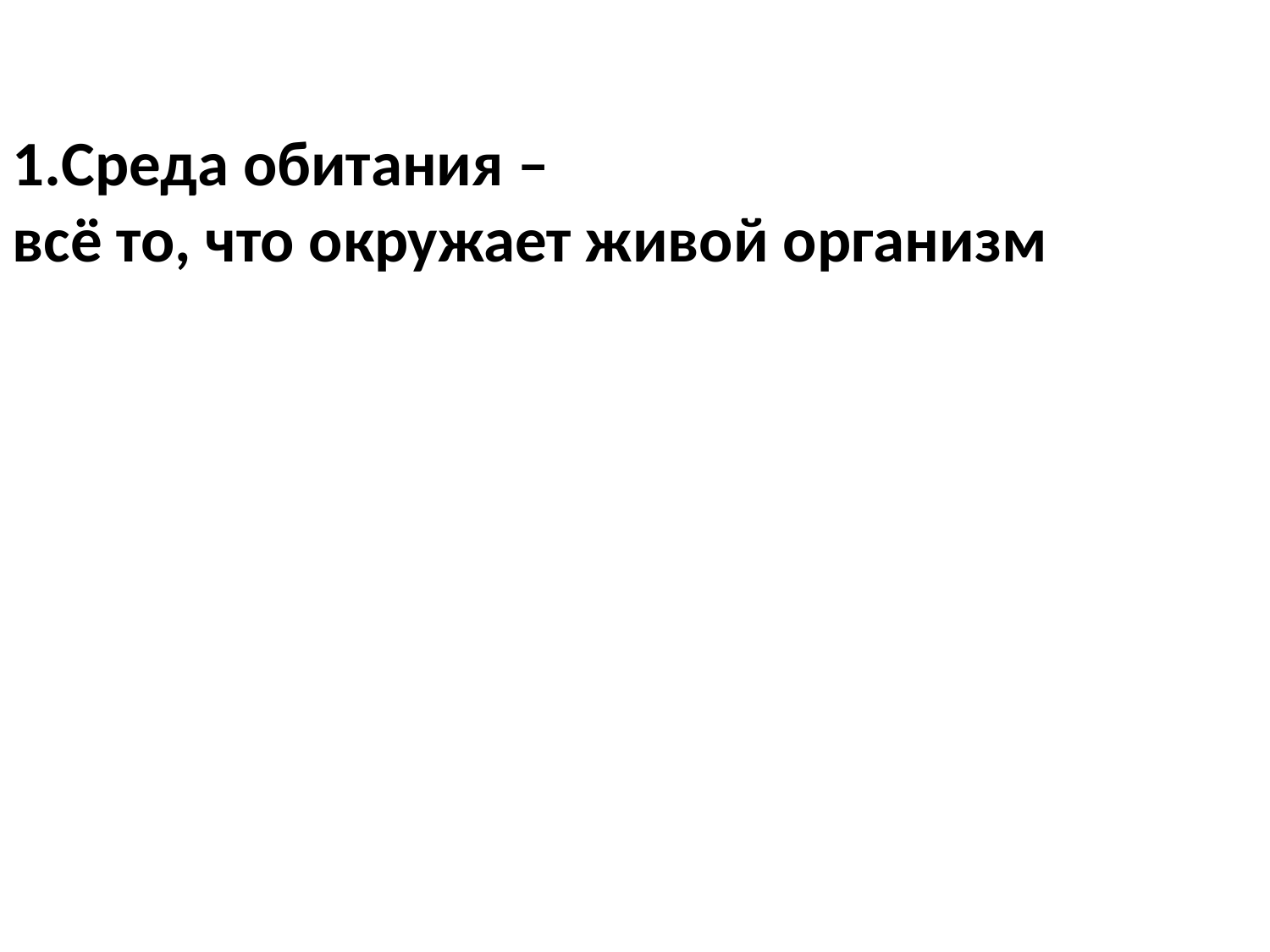

1.Среда обитания –
всё то, что окружает живой организм